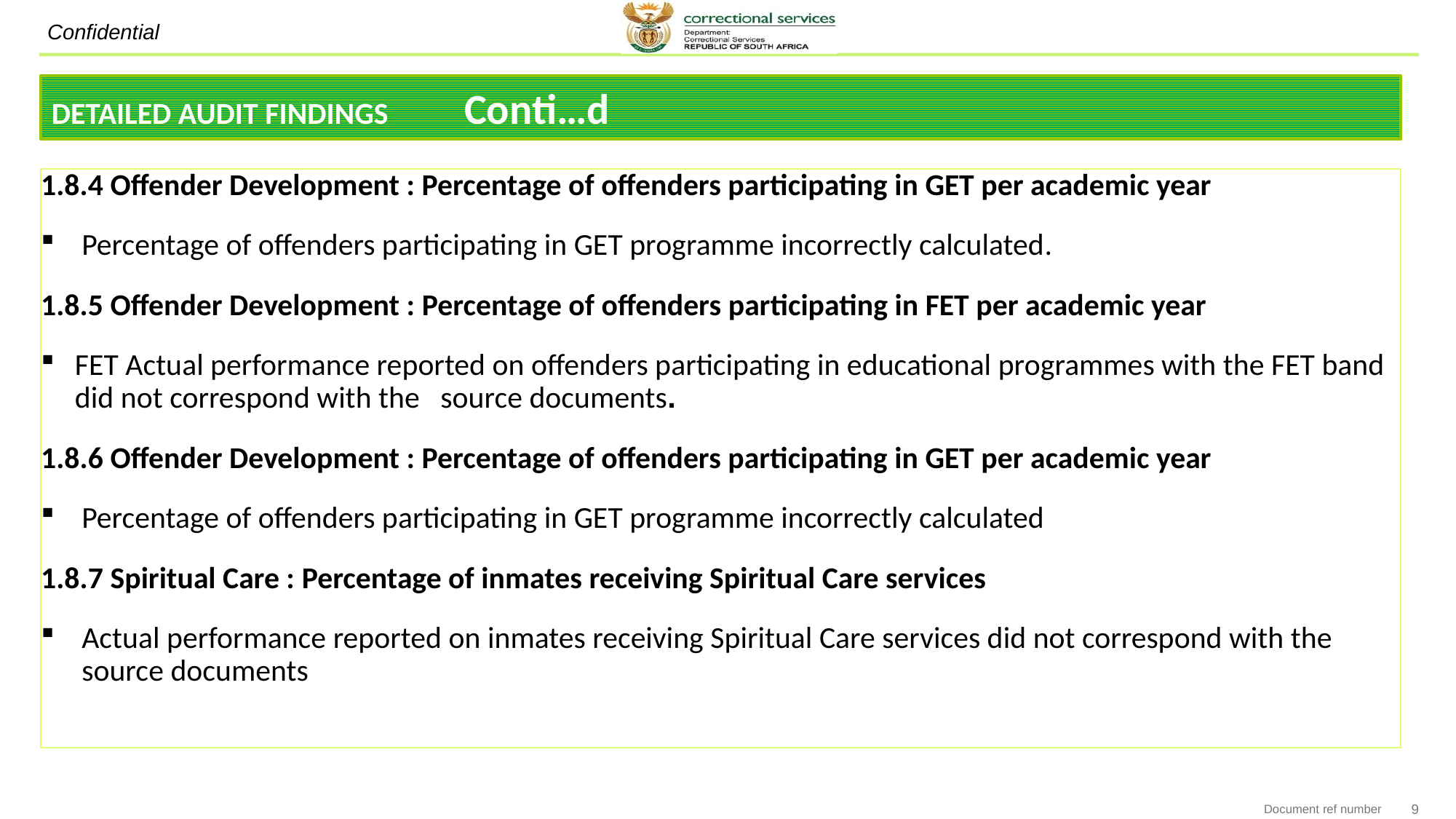

DETAILED AUDIT FINDINGS           Conti…d
1.8.4 Offender Development : Percentage of offenders participating in GET per academic year
Percentage of offenders participating in GET programme incorrectly calculated.
1.8.5 Offender Development : Percentage of offenders participating in FET per academic year
FET Actual performance reported on offenders participating in educational programmes with the FET band   did not correspond with the   source documents.
1.8.6 Offender Development : Percentage of offenders participating in GET per academic year
Percentage of offenders participating in GET programme incorrectly calculated
1.8.7 Spiritual Care : Percentage of inmates receiving Spiritual Care services
Actual performance reported on inmates receiving Spiritual Care services did not correspond with the source documents